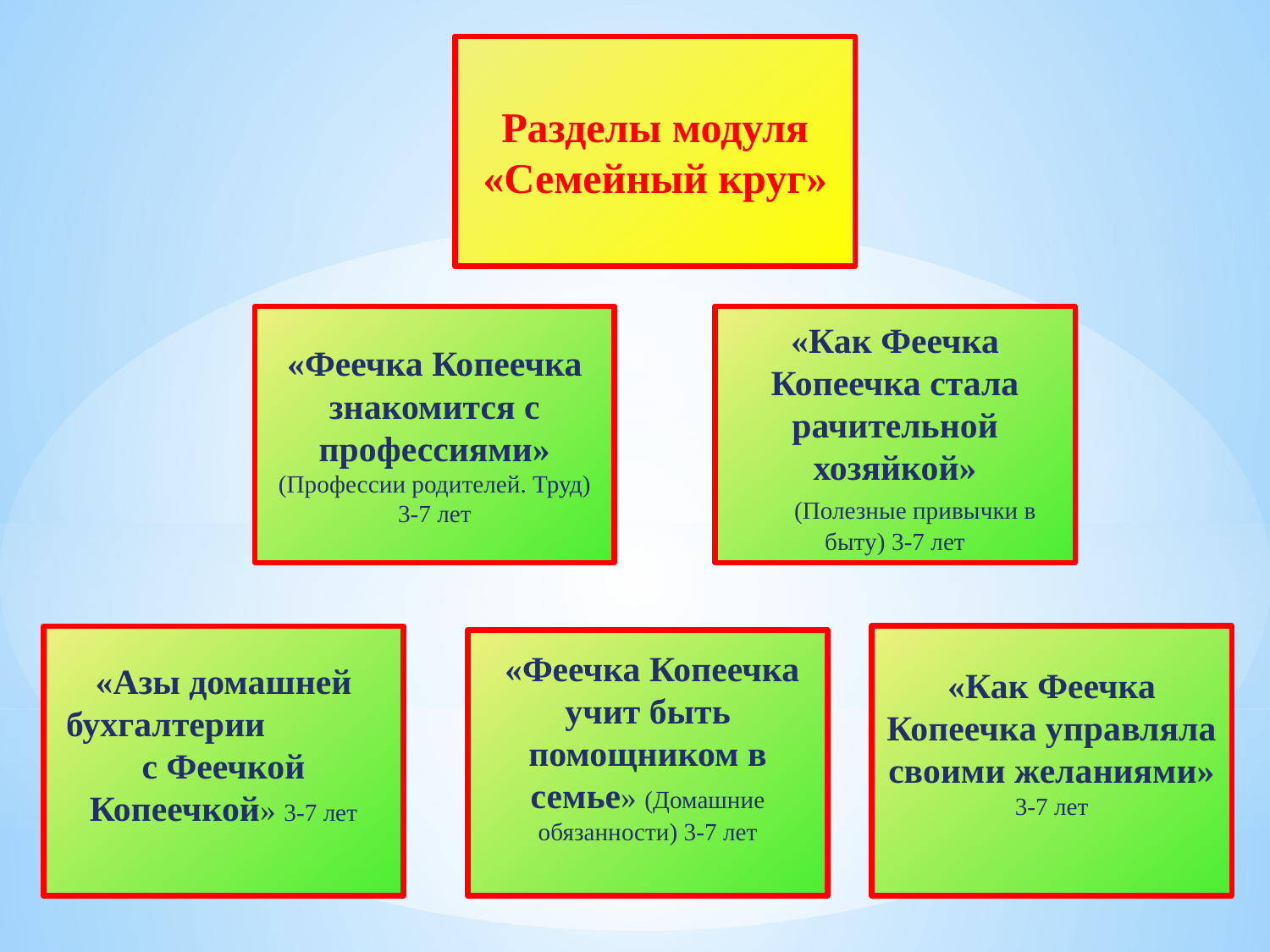

Разделы модуля
«Семейный круг»

«Как Феечка Копеечка стала рачительной хозяйкой»
     (Полезные привычки в быту) 3-7 лет

«Феечка Копеечка знакомится с профессиями» (Профессии родителей. Труд) 3-7 лет
«Как Феечка Копеечка управляла своими желаниями»
3-7 лет

«Азы домашней бухгалтерии              с Феечкой Копеечкой» 3-7 лет

 «Феечка Копеечка учит быть помощником в семье» (Домашние обязанности) 3-7 лет